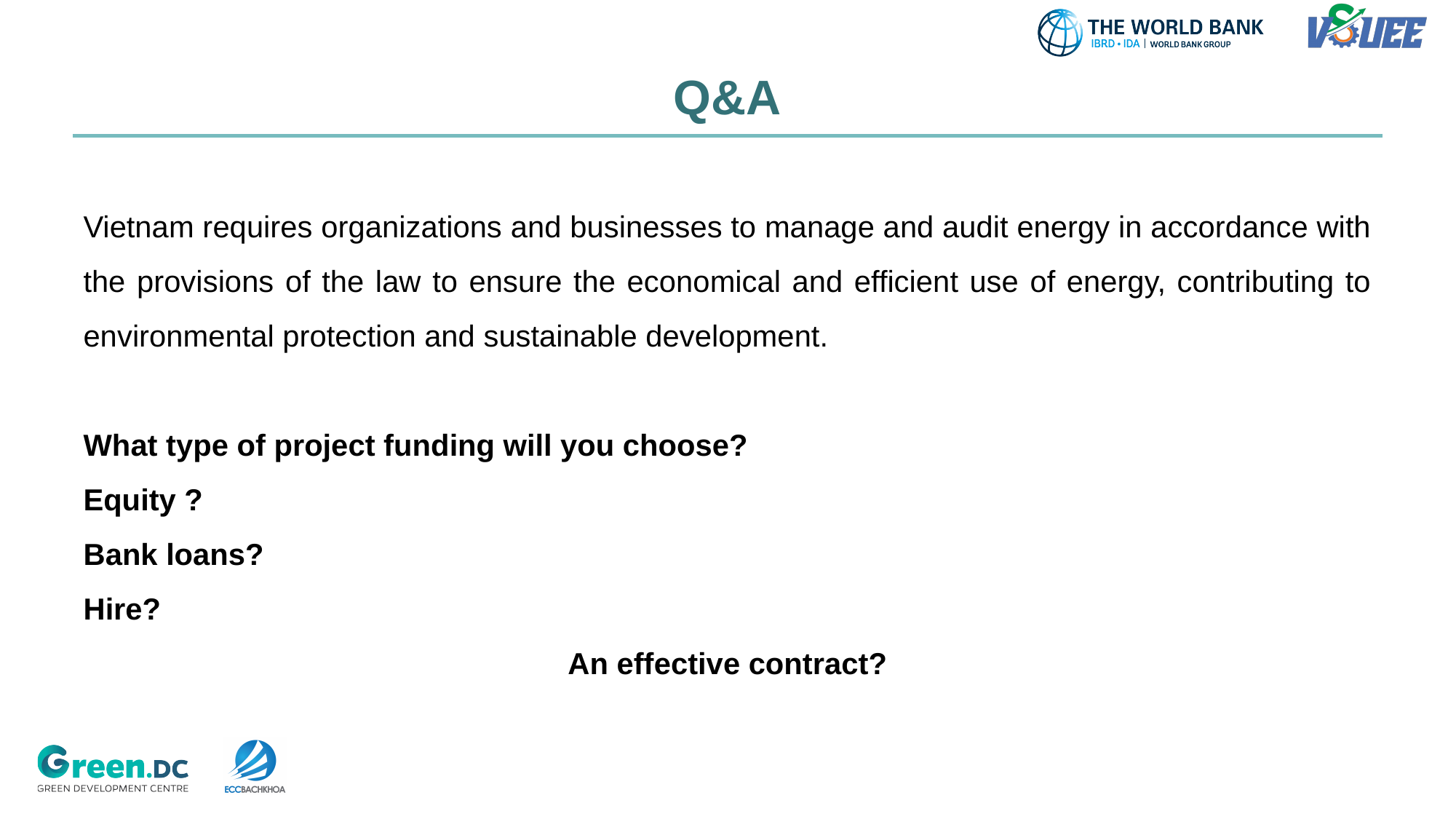

# Q&A
Vietnam requires organizations and businesses to manage and audit energy in accordance with the provisions of the law to ensure the economical and efficient use of energy, contributing to environmental protection and sustainable development.

What type of project funding will you choose?
Equity ?
Bank loans?
Hire?
An effective contract?